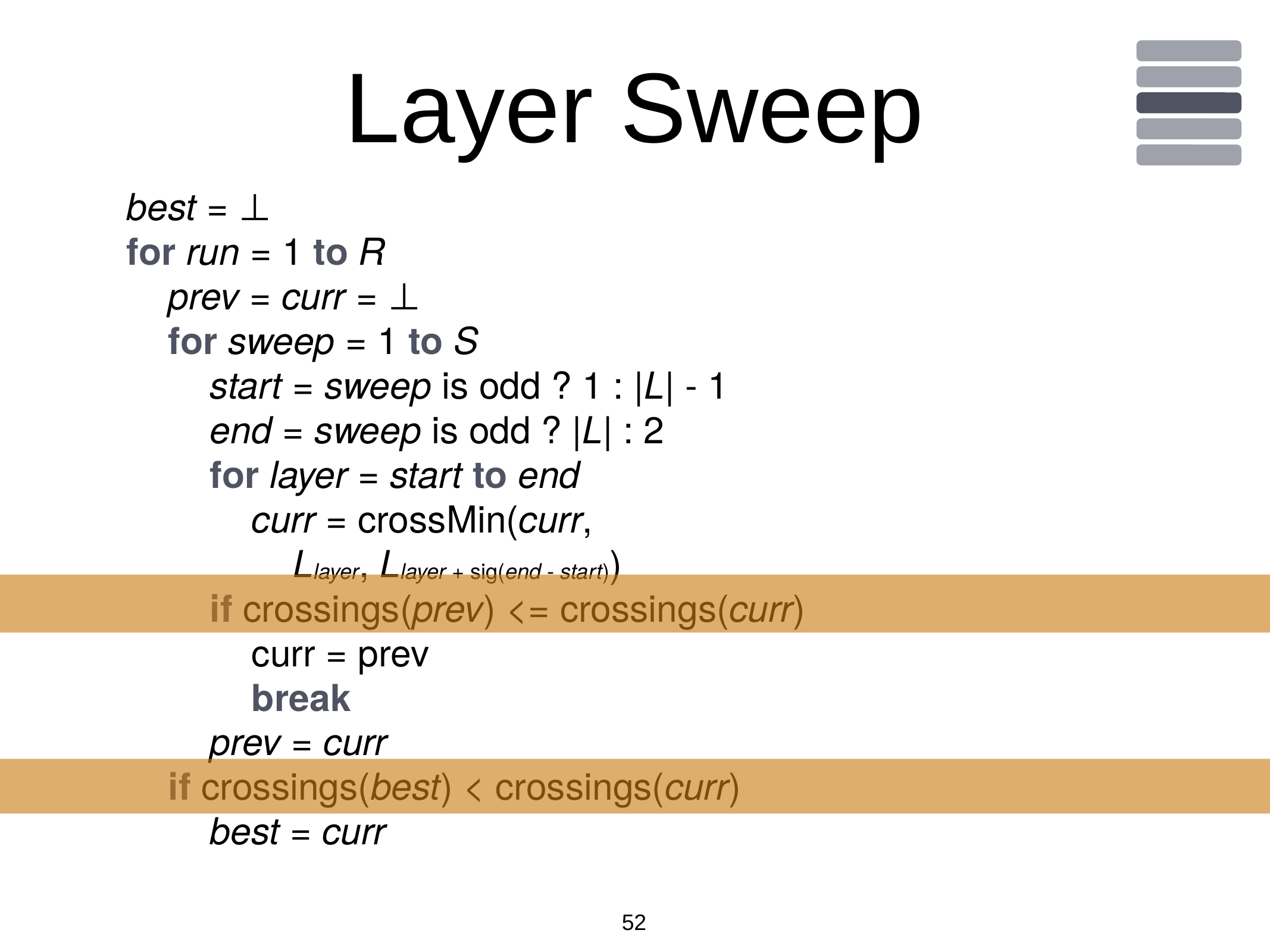

# Layer Sweep
best = ⊥
for run = 1 to R
    prev = curr = ⊥
    for sweep = 1 to S
        start = sweep is odd ? 1 : |L| - 1
        end = sweep is odd ? |L| : 2
        for layer = start to end
            curr = crossMin(curr,
                Llayer, Llayer + sig(end - start))
        if crossings(prev) <= crossings(curr)
            curr = prev
            break
        prev = curr
    if crossings(best) < crossings(curr)
        best = curr

52